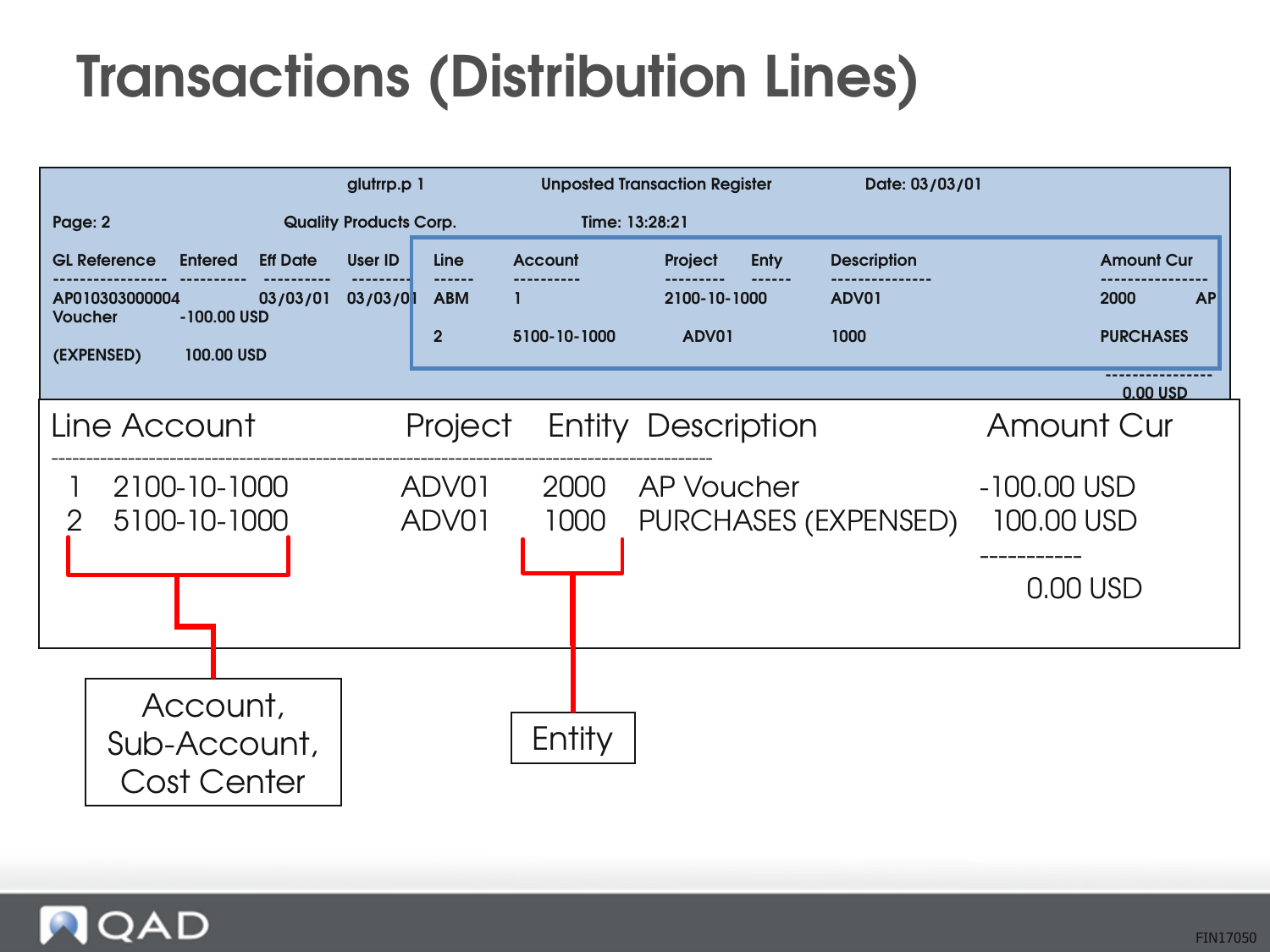

# Transactions (Distribution Lines)
			glutrrp.p 1                          Unposted Transaction Register                     Date: 03/03/01

Page: 2                                       Quality Products Corp.                            Time: 13:28:21

GL Reference   	Entered  	Eff Date 	User ID  	Line 	Account        	Project  	Enty 	Description	Amount Cur
----------------- 	----------	 ----------   	 ---------	------	----------	---------	------	---------------	----------------
AP010303000004	03/03/01	03/03/01 	ABM         	1 	2100-10-1000   	ADV01    	2000 	AP Voucher	-100.00 USD
                                            			2 	5100-10-1000               ADV01    	1000 	PURCHASES (EXPENSED)	 100.00 USD
                                                                                                  					 ----------------
                                                                                                      					     0.00 USD

Line Account                 Project    Entity  Description                   Amount Cur
-----------------------------------------------------------------------------------------------
  1    2100-10-1000   	ADV01  	2000  	AP Voucher          	-100.00 USD
  2    5100-10-1000   	ADV01    	1000  	PURCHASES (EXPENSED)    100.00 USD
                                                          			-----------
                                                             			      0.00 USD

Account,
Sub-Account,
Cost Center
Entity
FIN17050